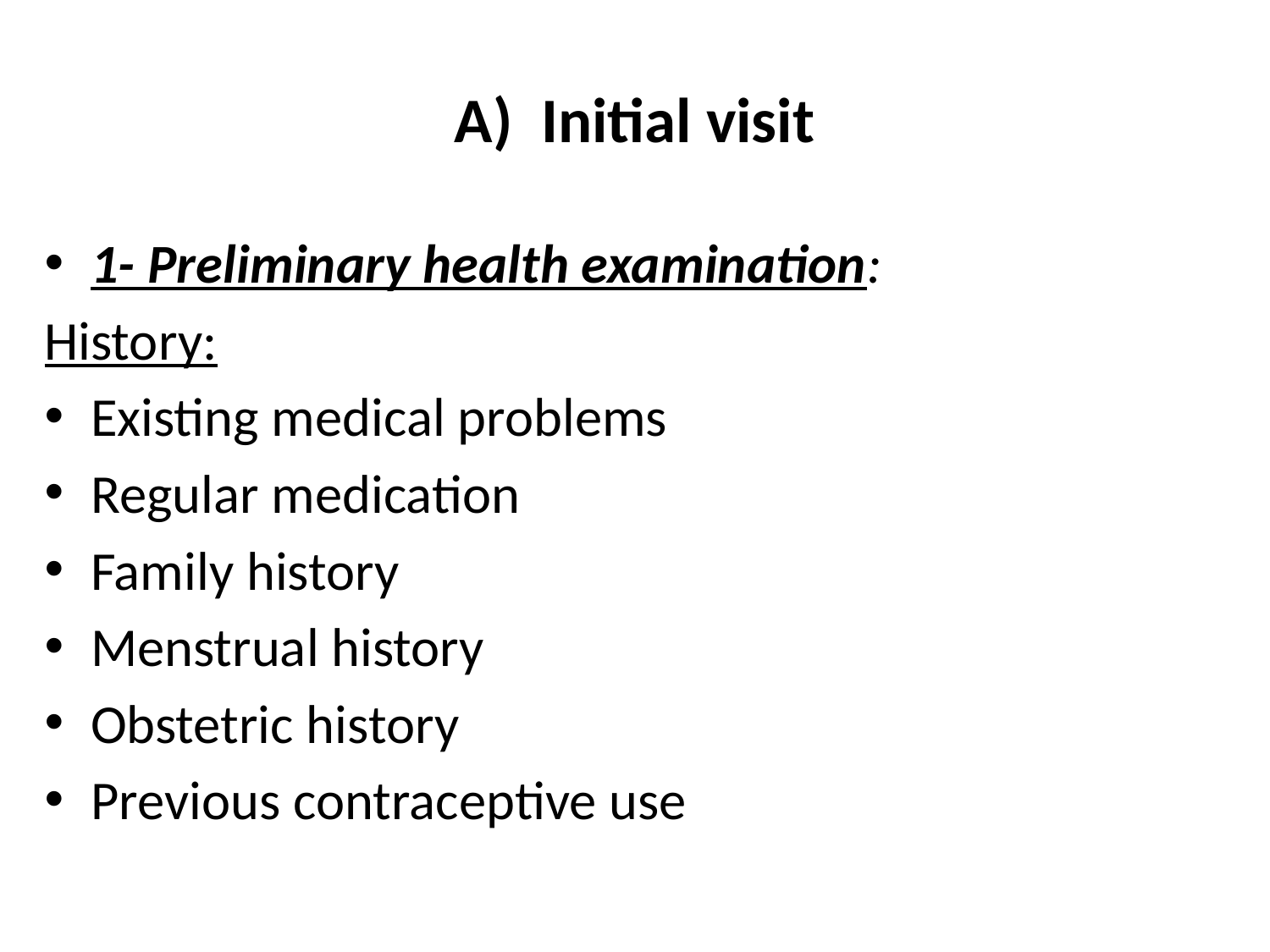

# A)  Initial visit
1- Preliminary health examination:
History:
Existing medical problems
Regular medication
Family history
Menstrual history
Obstetric history
Previous contraceptive use